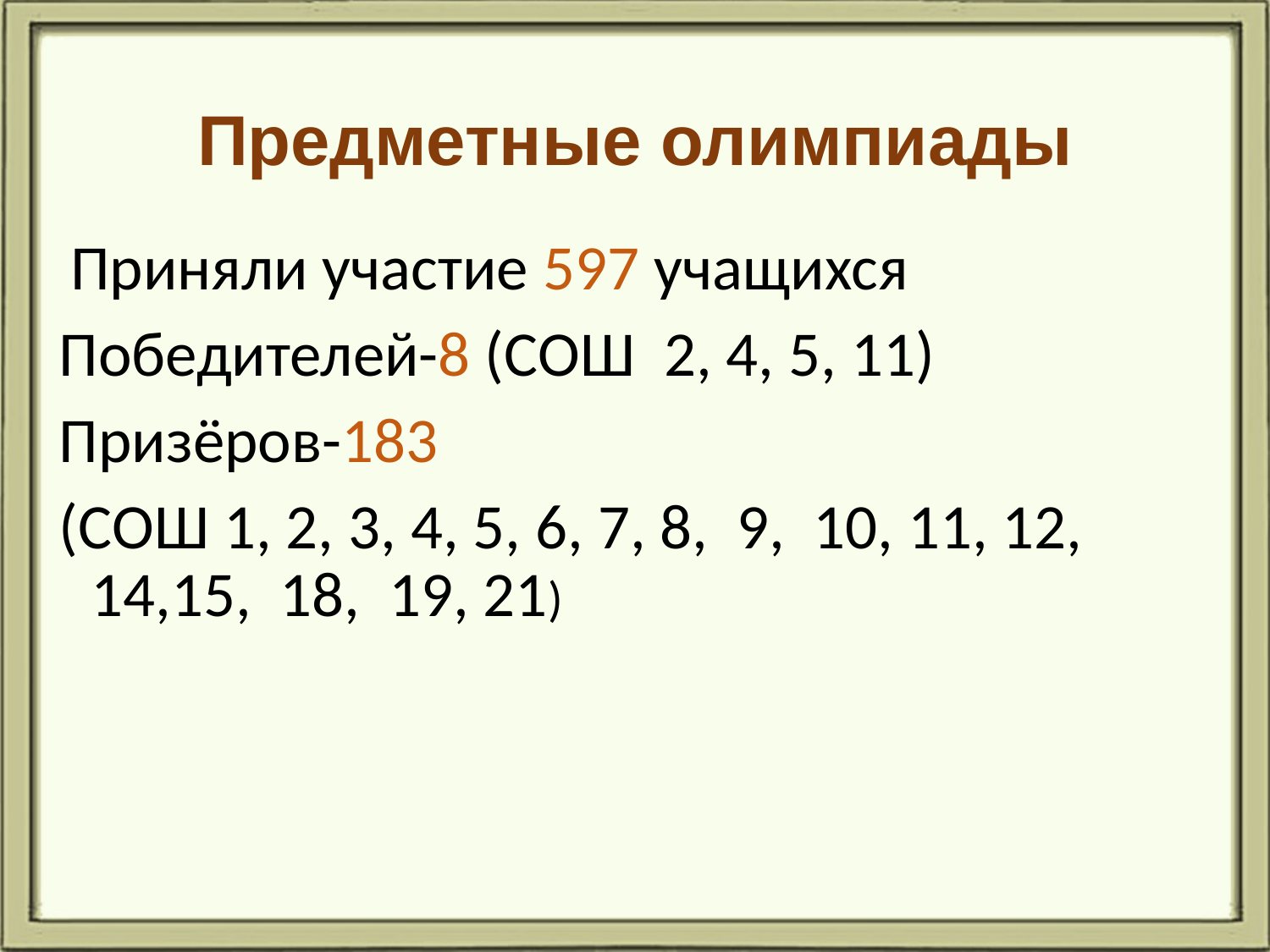

# Предметные олимпиады
 Приняли участие 597 учащихся
Победителей-8 (СОШ  2, 4, 5, 11)
Призёров-183
(СОШ 1, 2, 3, 4, 5, 6, 7, 8,  9,  10, 11, 12,  14,15,  18,  19, 21)